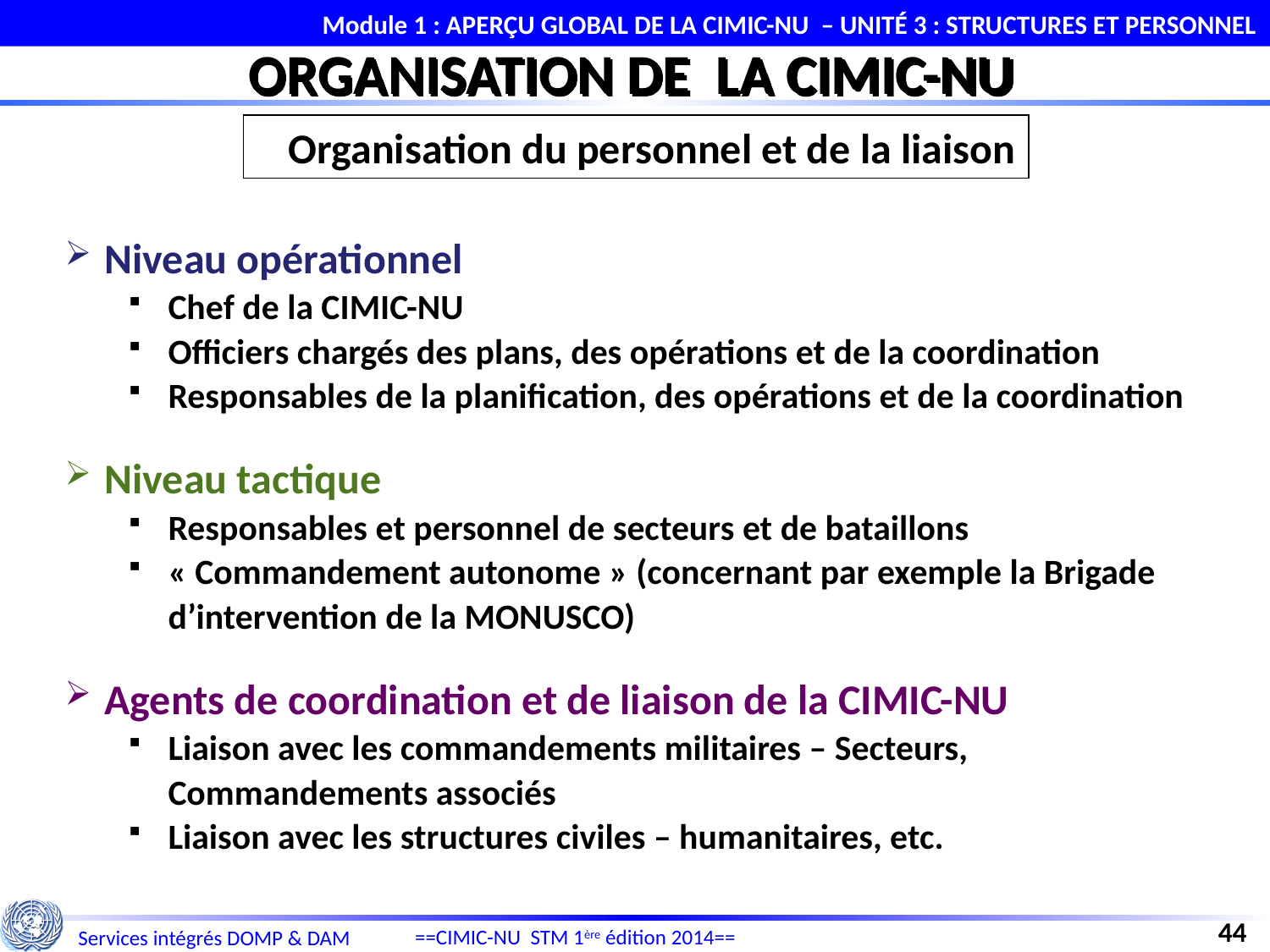

Module 1 : APERÇU GLOBAL DE LA CIMIC-NU  – UNITÉ 3 : STRUCTURES ET PERSONNEL
ORGANISATION DE  LA CIMIC-NU
Organisation du personnel et de la liaison
Niveau opérationnel
Chef de la CIMIC-NU
Officiers chargés des plans, des opérations et de la coordination
Responsables de la planification, des opérations et de la coordination
Niveau tactique
Responsables et personnel de secteurs et de bataillons
« Commandement autonome » (concernant par exemple la Brigade d’intervention de la MONUSCO)
Agents de coordination et de liaison de la CIMIC-NU
Liaison avec les commandements militaires – Secteurs,
Commandements associés
Liaison avec les structures civiles – humanitaires, etc.

44
==CIMIC-NU  STM 1ère édition 2014==
Services intégrés DOMP & DAM
==CIMIC-NU  STM 1ère édition 2014==
==CIMIC-NU  STM 1ère édition 2014==
Services intégrés DOMP & DAM
Services intégrés DOMP & DAM